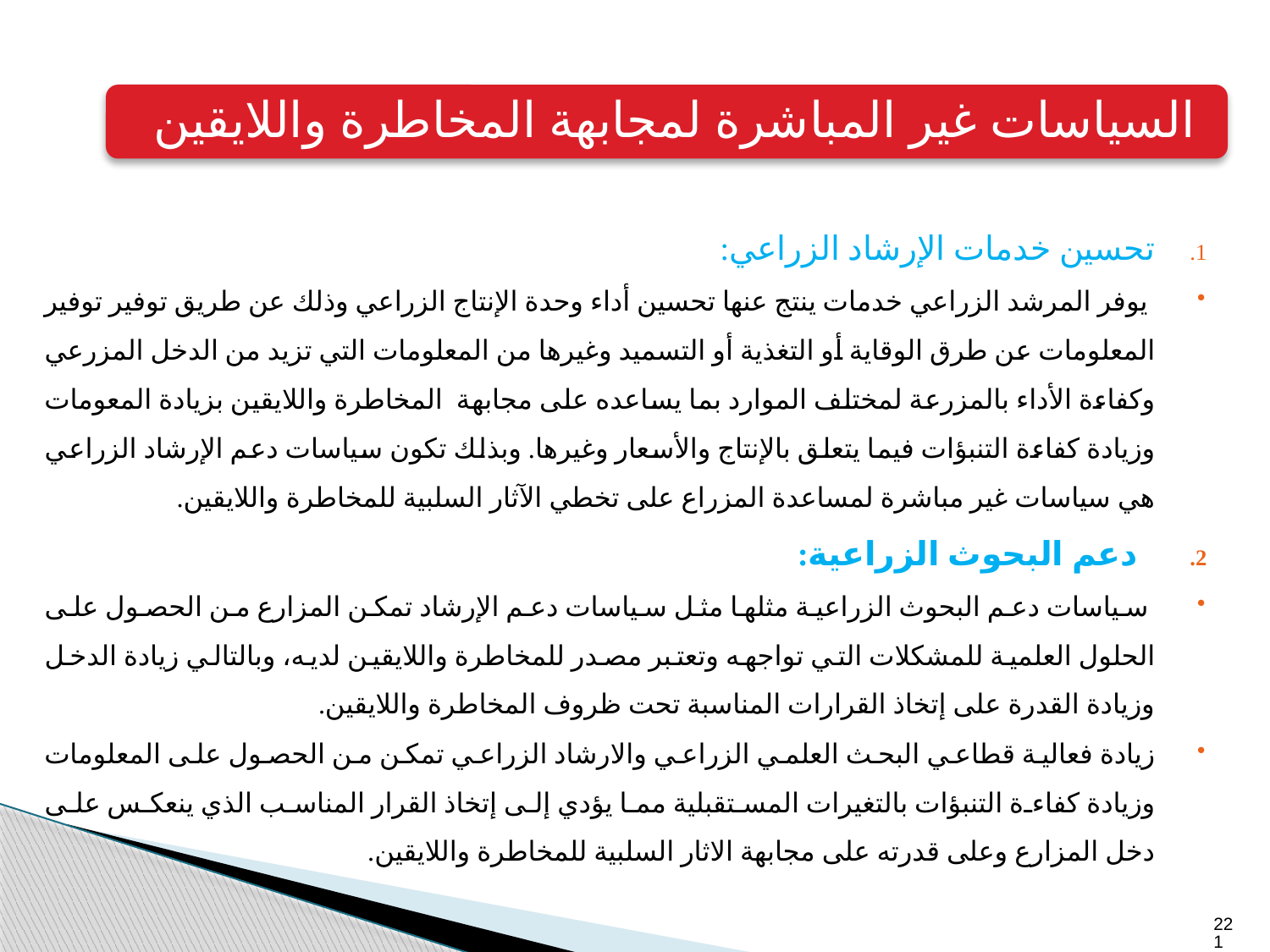

السياسات غير المباشرة لمجابهة المخاطرة واللايقين
تحسين خدمات الإرشاد الزراعي:
 يوفر المرشد الزراعي خدمات ينتج عنها تحسين أداء وحدة الإنتاج الزراعي وذلك عن طريق توفير توفير المعلومات عن طرق الوقاية أو التغذية أو التسميد وغيرها من المعلومات التي تزيد من الدخل المزرعي وكفاءة الأداء بالمزرعة لمختلف الموارد بما يساعده على مجابهة  المخاطرة واللايقين بزيادة المعومات وزيادة كفاءة التنبؤات فيما يتعلق بالإنتاج والأسعار وغيرها. وبذلك تكون سياسات دعم الإرشاد الزراعي هي سياسات غير مباشرة لمساعدة المزراع على تخطي الآثار السلبية للمخاطرة واللايقين.
دعم البحوث الزراعية:
 سياسات دعم البحوث الزراعية مثلها مثل سياسات دعم الإرشاد تمكن المزارع من الحصول على الحلول العلمية للمشكلات التي تواجهه وتعتبر مصدر للمخاطرة واللايقين لديه، وبالتالي زيادة الدخل وزيادة القدرة على إتخاذ القرارات المناسبة تحت ظروف المخاطرة واللايقين.
زيادة فعالية قطاعي البحث العلمي الزراعي والارشاد الزراعي تمكن من الحصول على المعلومات وزيادة كفاءة التنبؤات بالتغيرات المستقبلية مما يؤدي إلى إتخاذ القرار المناسب الذي ينعكس على دخل المزارع وعلى قدرته على مجابهة الاثار السلبية للمخاطرة واللايقين.
221